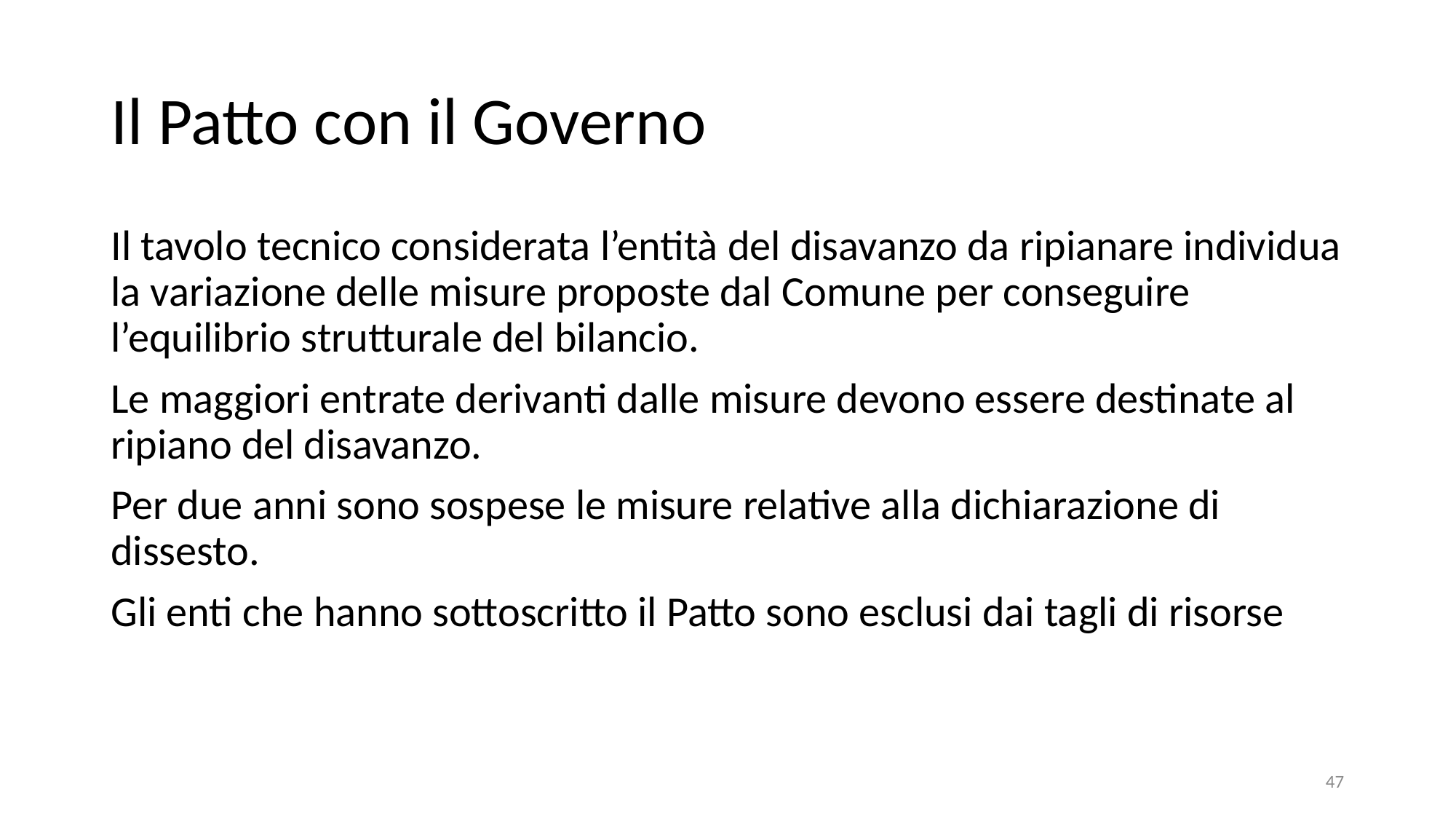

# Il Patto con il Governo
Il tavolo tecnico considerata l’entità del disavanzo da ripianare individua la variazione delle misure proposte dal Comune per conseguire l’equilibrio strutturale del bilancio.
Le maggiori entrate derivanti dalle misure devono essere destinate al ripiano del disavanzo.
Per due anni sono sospese le misure relative alla dichiarazione di dissesto.
Gli enti che hanno sottoscritto il Patto sono esclusi dai tagli di risorse
47